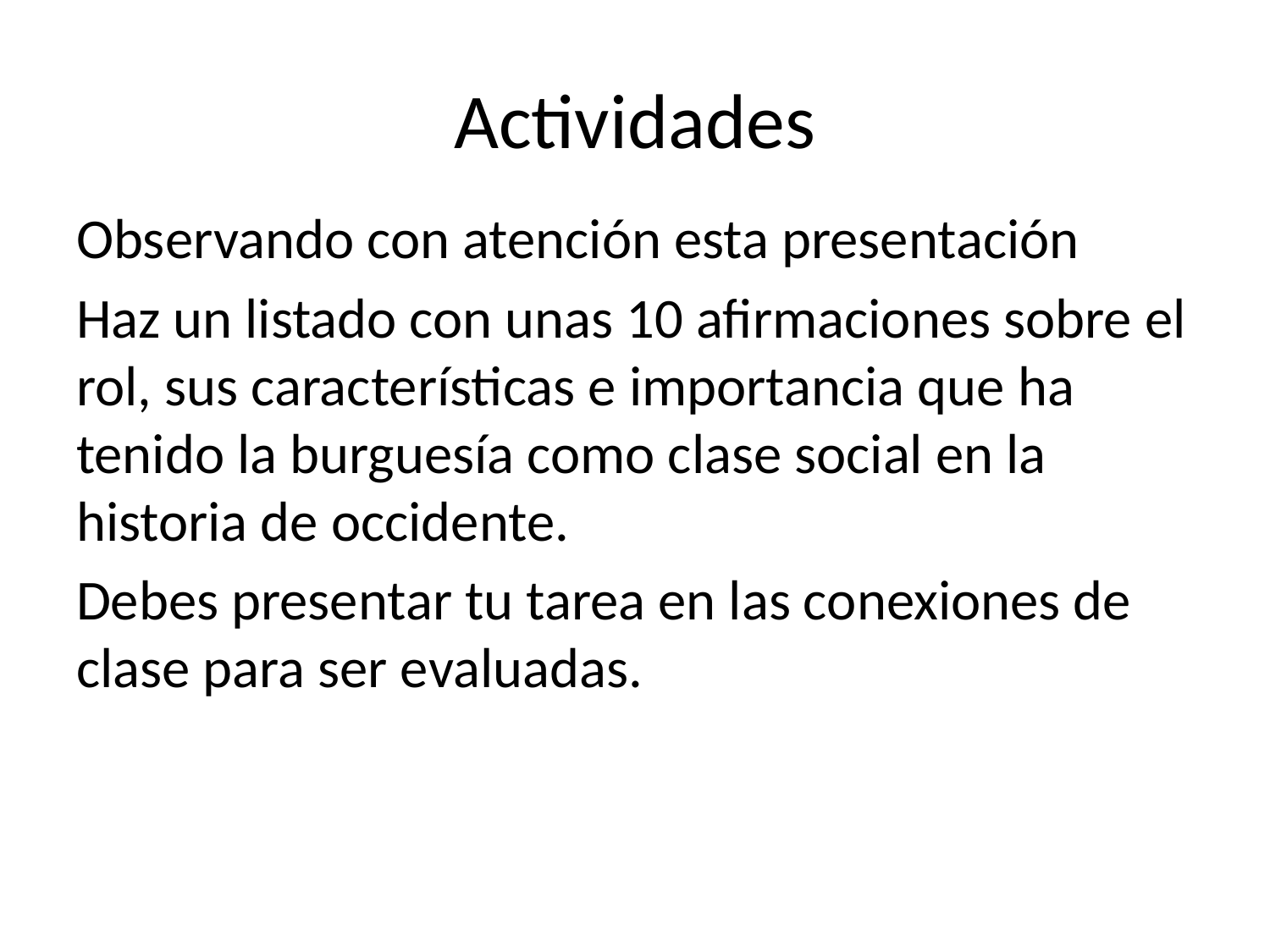

# Actividades
Observando con atención esta presentación
Haz un listado con unas 10 afirmaciones sobre el rol, sus características e importancia que ha tenido la burguesía como clase social en la historia de occidente.
Debes presentar tu tarea en las conexiones de clase para ser evaluadas.